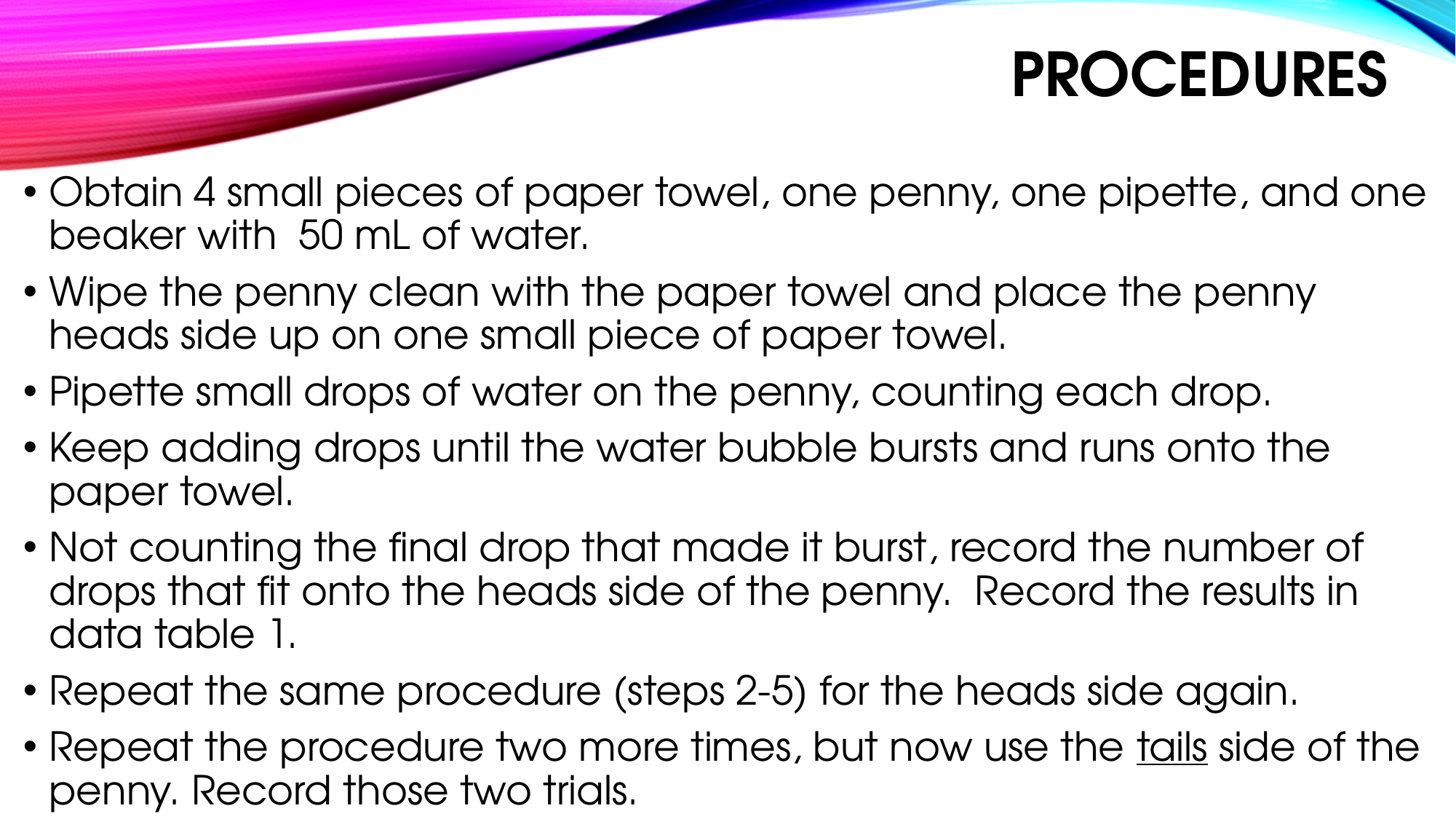

# Procedures
Obtain 4 small pieces of paper towel, one penny, one pipette, and one beaker with  50 mL of water.
Wipe the penny clean with the paper towel and place the penny heads side up on one small piece of paper towel.
Pipette small drops of water on the penny, counting each drop.
Keep adding drops until the water bubble bursts and runs onto the paper towel.
Not counting the final drop that made it burst, record the number of drops that fit onto the heads side of the penny.  Record the results in data table 1.
Repeat the same procedure (steps 2-5) for the heads side again.
Repeat the procedure two more times, but now use the tails side of the penny. Record those two trials.